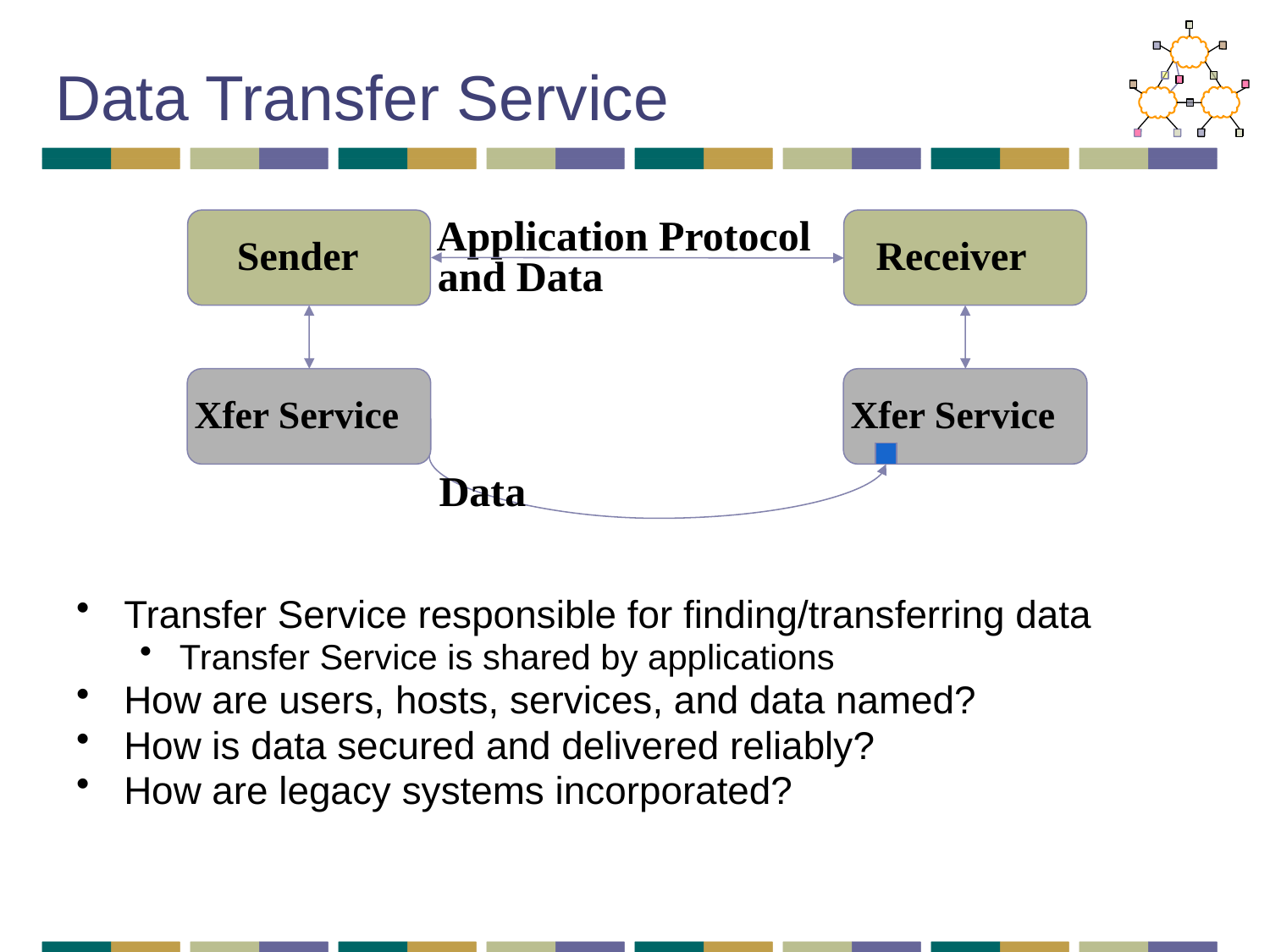

# Data Transfer Service

Sender

Receiver
Application Protocol
and Data

Xfer Service

Xfer Service

Data
Transfer Service responsible for finding/transferring data
Transfer Service is shared by applications
How are users, hosts, services, and data named?
How is data secured and delivered reliably?
How are legacy systems incorporated?